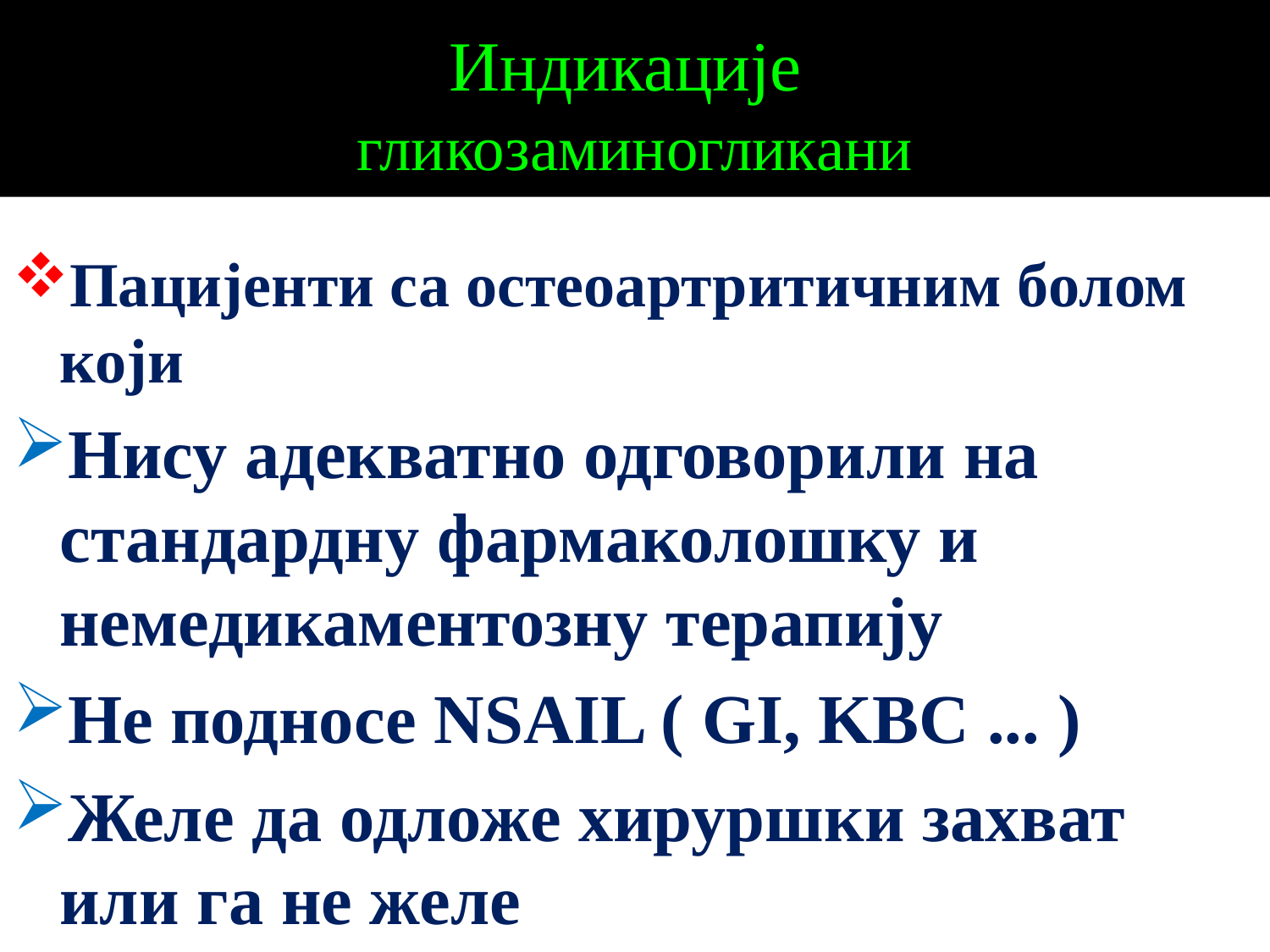

# Индикације гликозаминогликани
Пацијенти са остеоартритичним болом који
Нису адекватно одговорили на стандардну фармаколошку и немедикаментозну терапију
Не подносе NSAIL ( GI, KBC ... )
Желе да одложе хируршки захват или га не желе